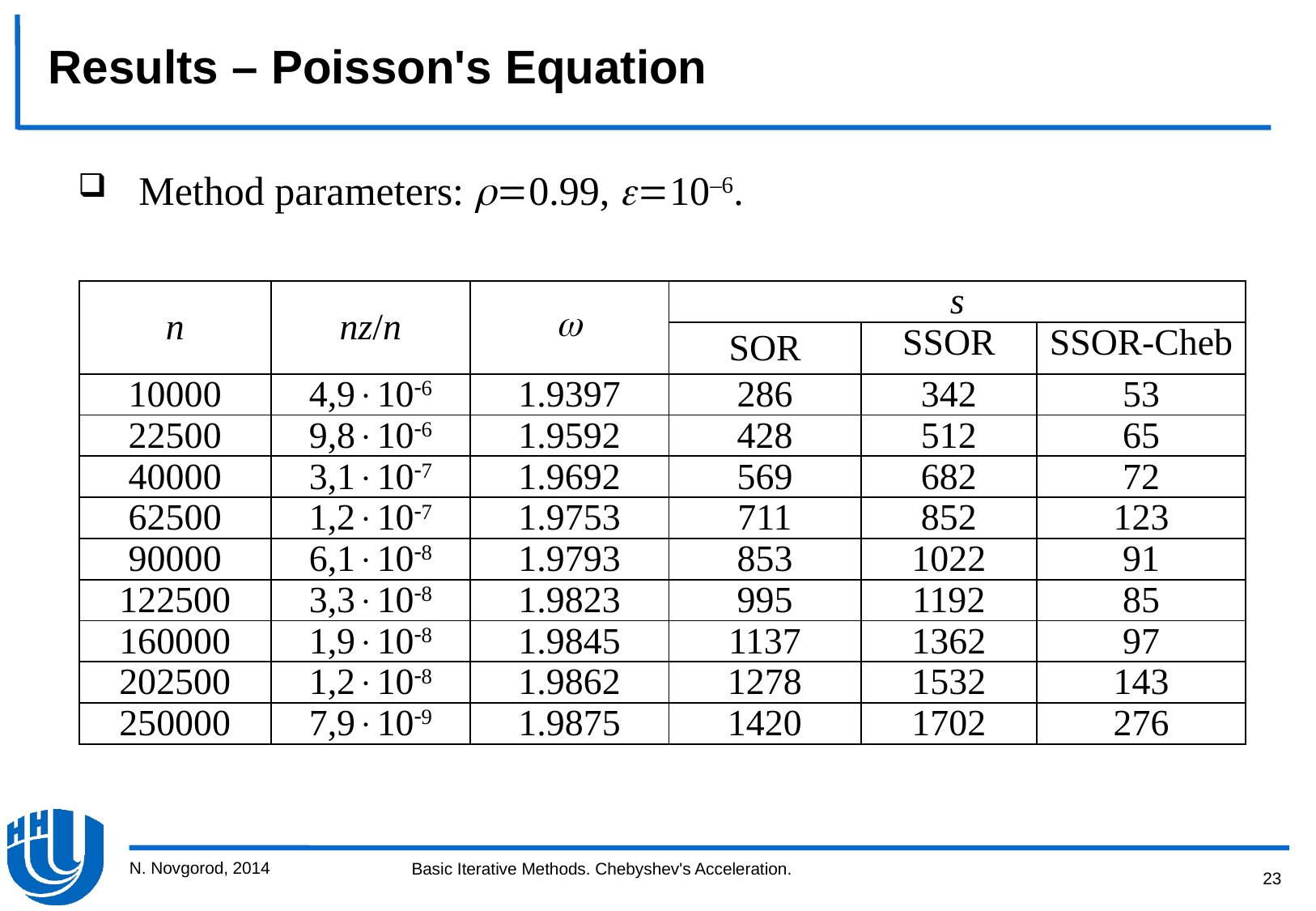

# Results – Poisson's Equation
Method parameters: ρ=0.99, ε=10–6.
| n | nz/n | ω | s |  |  |
| --- | --- | --- | --- | --- | --- |
|  |  |  | SOR | SSOR | SSOR-Cheb |
| 10000 | 4,9⋅10−6 | 1.9397 | 286 | 342 | 53 |
| 22500 | 9,8⋅10−6 | 1.9592 | 428 | 512 | 65 |
| 40000 | 3,1⋅10−7 | 1.9692 | 569 | 682 | 72 |
| 62500 | 1,2⋅10−7 | 1.9753 | 711 | 852 | 123 |
| 90000 | 6,1⋅10−8 | 1.9793 | 853 | 1022 | 91 |
| 122500 | 3,3⋅10−8 | 1.9823 | 995 | 1192 | 85 |
| 160000 | 1,9⋅10−8 | 1.9845 | 1137 | 1362 | 97 |
| 202500 | 1,2⋅10−8 | 1.9862 | 1278 | 1532 | 143 |
| 250000 | 7,9⋅10−9 | 1.9875 | 1420 | 1702 | 276 |
N. Novgorod, 2014
23
Basic Iterative Methods. Chebyshev's Acceleration.